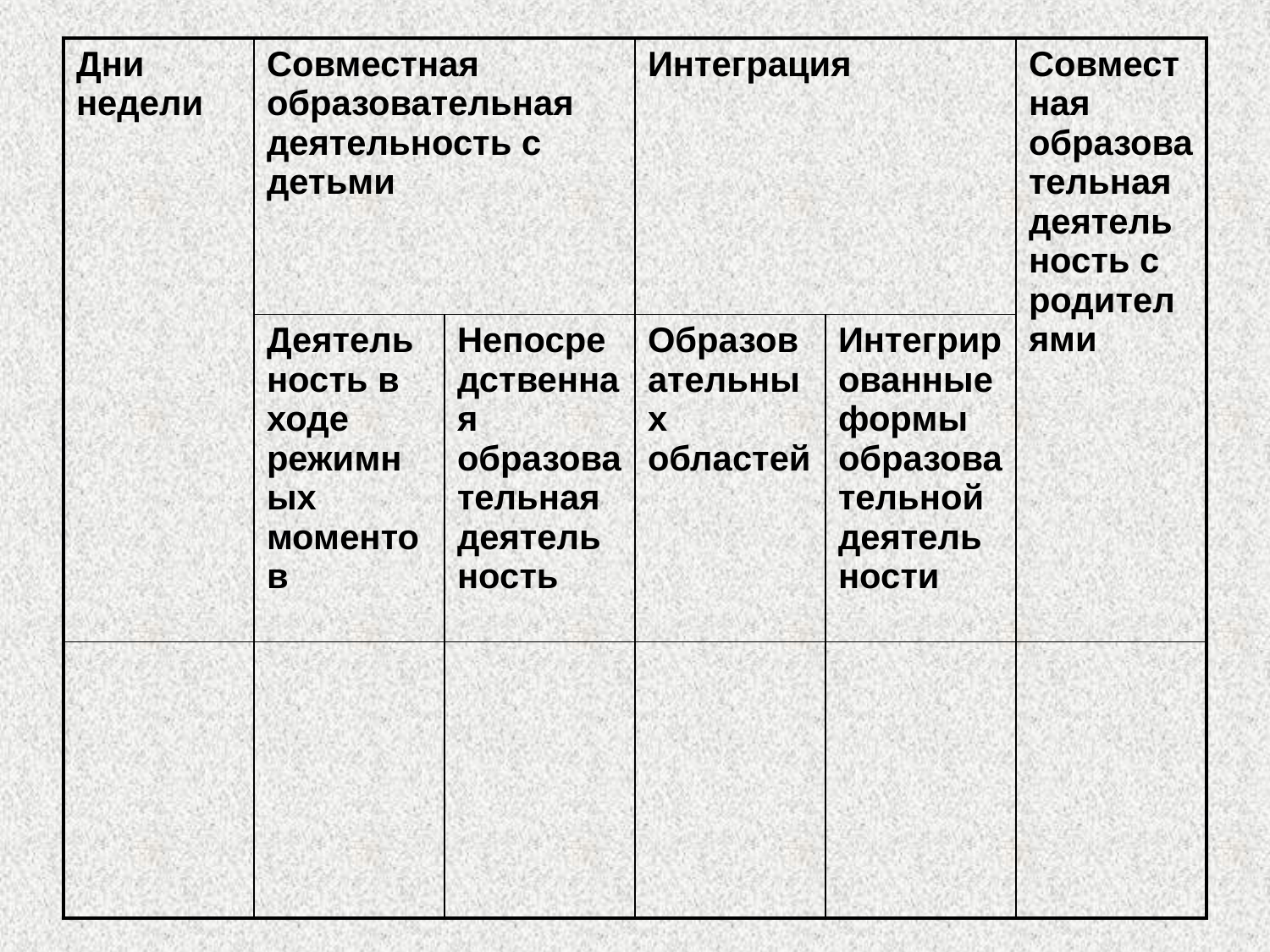

| Дни недели | Совместная образовательная деятельность с детьми |  | Интеграция |  | Совместная образовательная деятельность с родителями |
| --- | --- | --- | --- | --- | --- |
|  | Деятельность в ходе режимных моментов | Непосредственная образовательная деятельность | Образовательных областей | Интегрированные формы образовательной деятельности |  |
|  |  |  |  |  |  |